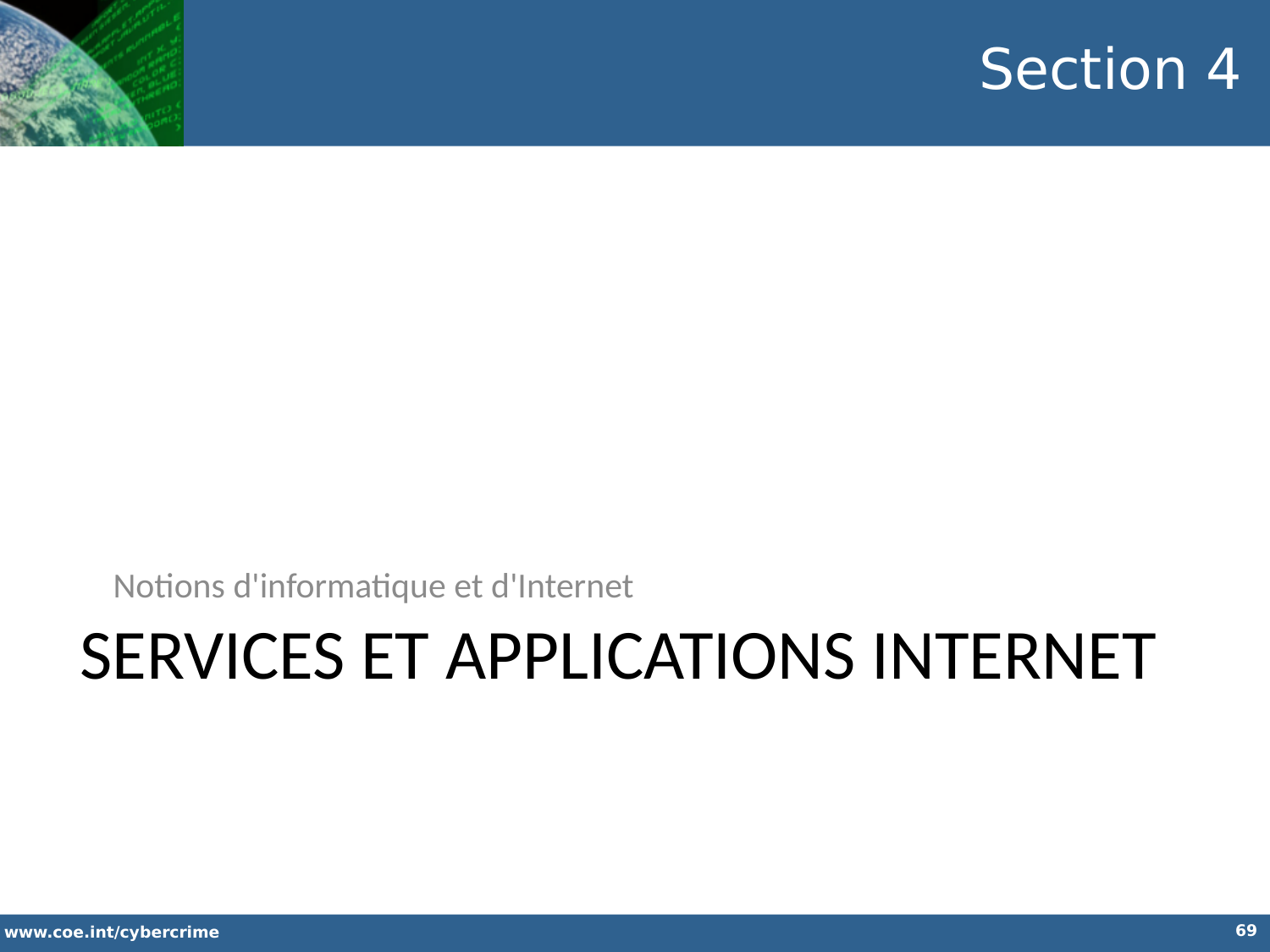

Section 4
Notions d'informatique et d'Internet
# Services et applications Internet